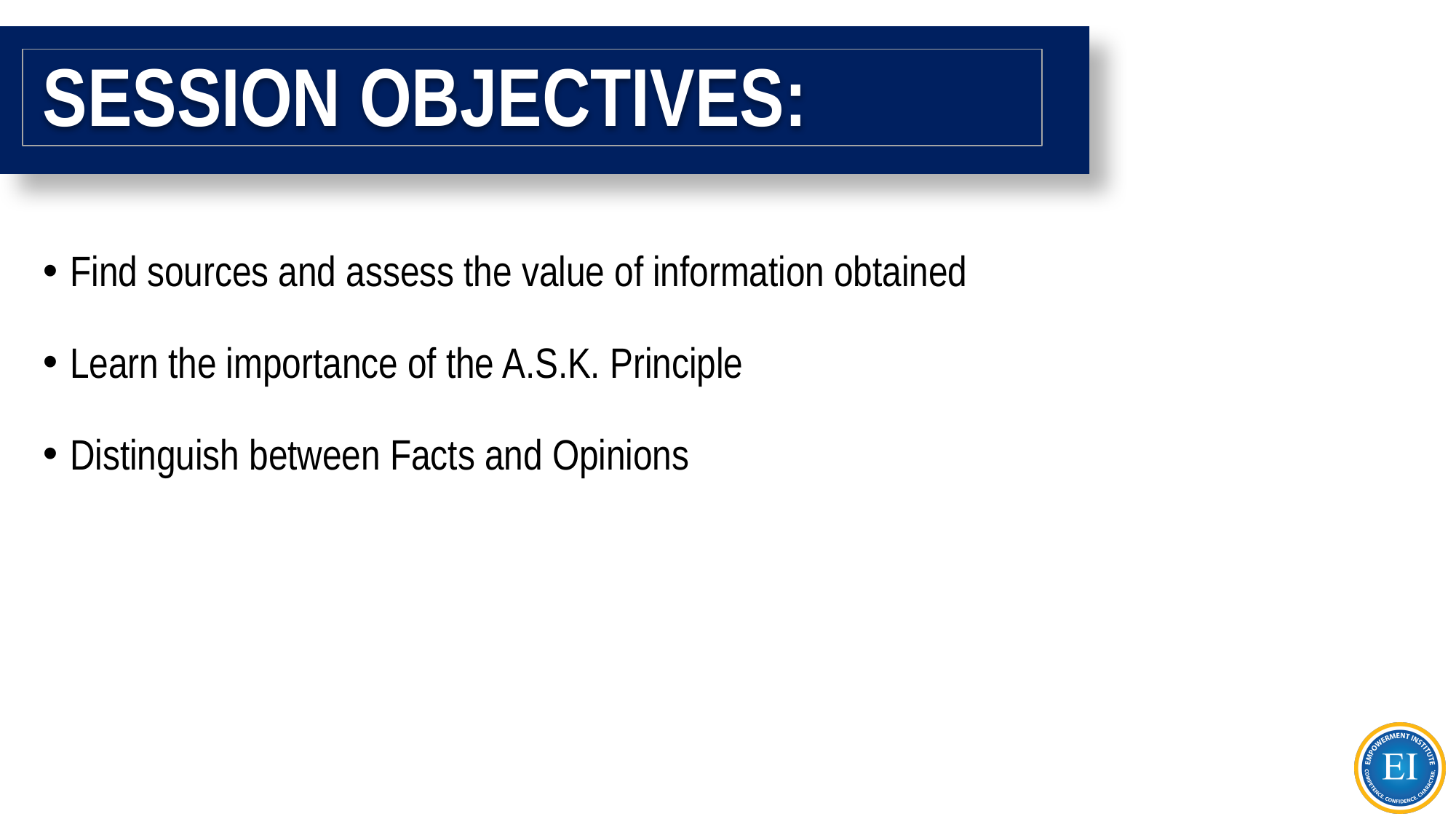

# SESSION OBJECTIVES:

Find sources and assess the value of information obtained
Learn the importance of the A.S.K. Principle
Distinguish between Facts and Opinions